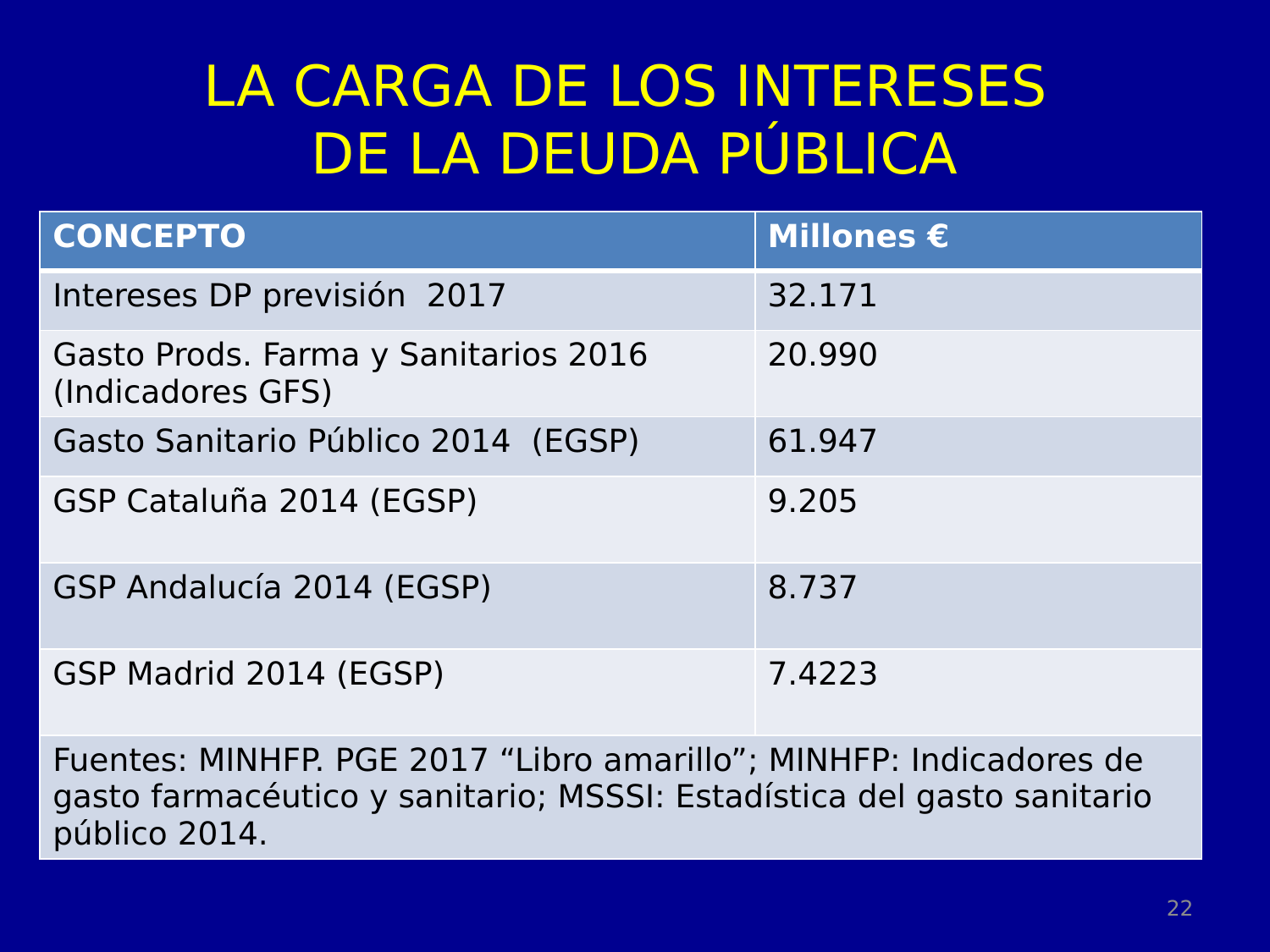

# LA CARGA DE LOS INTERESES DE LA DEUDA PÚBLICA
| CONCEPTO | Millones € |
| --- | --- |
| Intereses DP previsión 2017 | 32.171 |
| Gasto Prods. Farma y Sanitarios 2016 (Indicadores GFS) | 20.990 |
| Gasto Sanitario Público 2014 (EGSP) | 61.947 |
| GSP Cataluña 2014 (EGSP) | 9.205 |
| GSP Andalucía 2014 (EGSP) | 8.737 |
| GSP Madrid 2014 (EGSP) | 7.4223 |
| Fuentes: MINHFP. PGE 2017 “Libro amarillo”; MINHFP: Indicadores de gasto farmacéutico y sanitario; MSSSI: Estadística del gasto sanitario público 2014. |  |
22